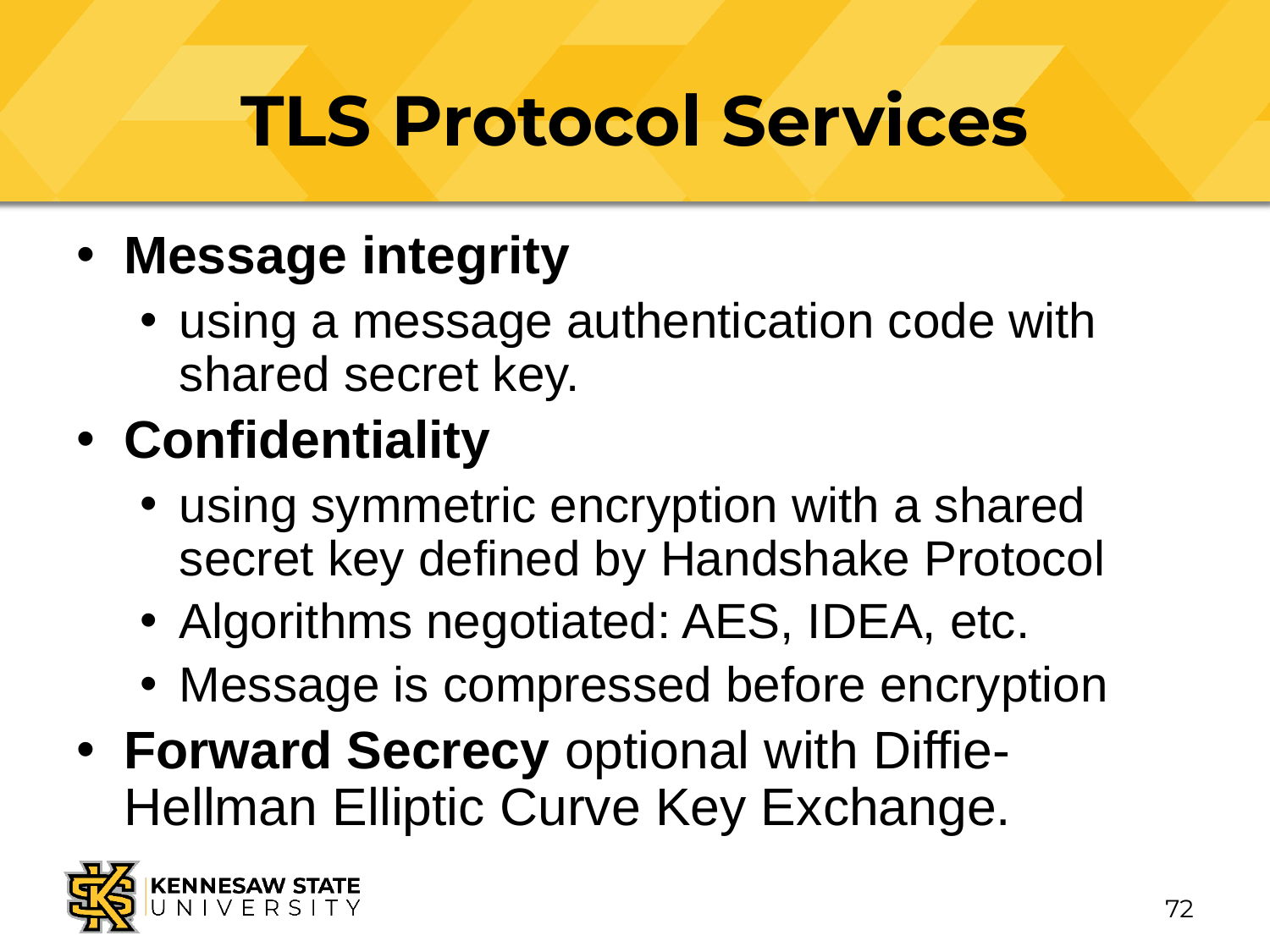

# TLS Protocol Services
Message integrity
using a message authentication code with shared secret key.
Confidentiality
using symmetric encryption with a shared secret key defined by Handshake Protocol
Algorithms negotiated: AES, IDEA, etc.
Message is compressed before encryption
Forward Secrecy optional with Diffie-Hellman Elliptic Curve Key Exchange.
72